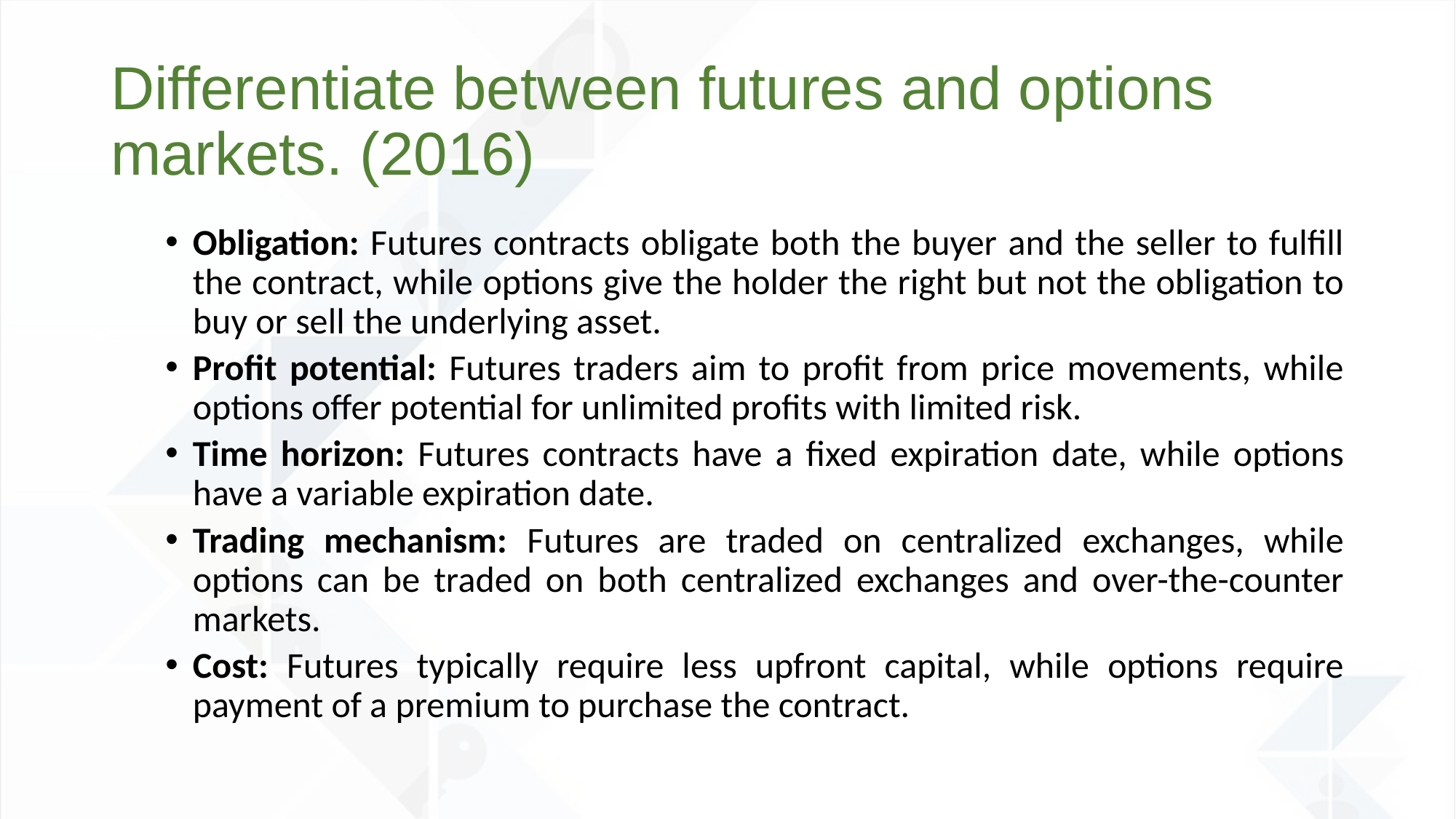

# Differentiate between futures and options markets. (2016)
Obligation: Futures contracts obligate both the buyer and the seller to fulfill the contract, while options give the holder the right but not the obligation to buy or sell the underlying asset.
Profit potential: Futures traders aim to profit from price movements, while options offer potential for unlimited profits with limited risk.
Time horizon: Futures contracts have a fixed expiration date, while options have a variable expiration date.
Trading mechanism: Futures are traded on centralized exchanges, while options can be traded on both centralized exchanges and over-the-counter markets.
Cost: Futures typically require less upfront capital, while options require payment of a premium to purchase the contract.